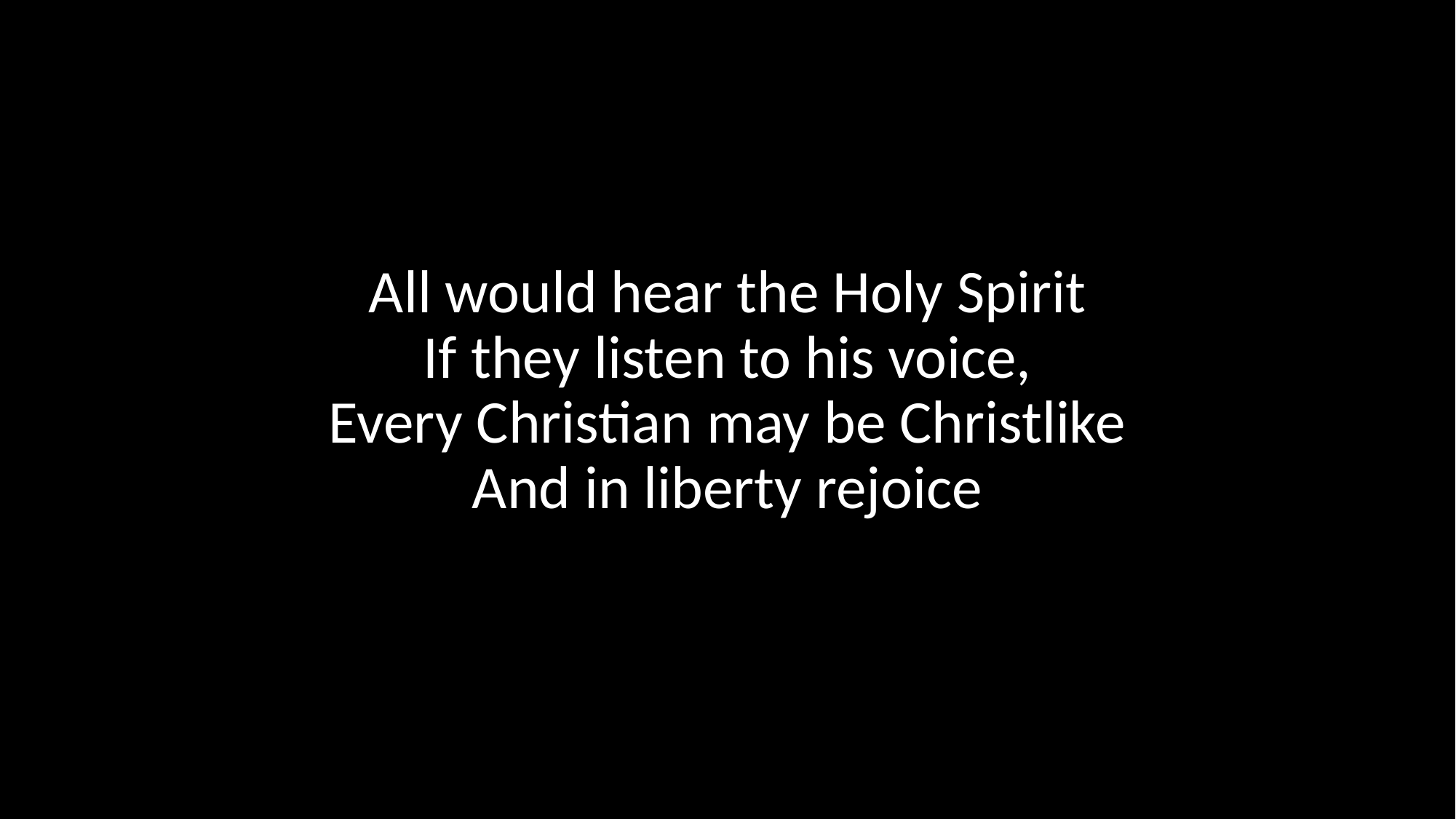

All would hear the Holy Spirit
If they listen to his voice,
Every Christian may be Christlike
And in liberty rejoice